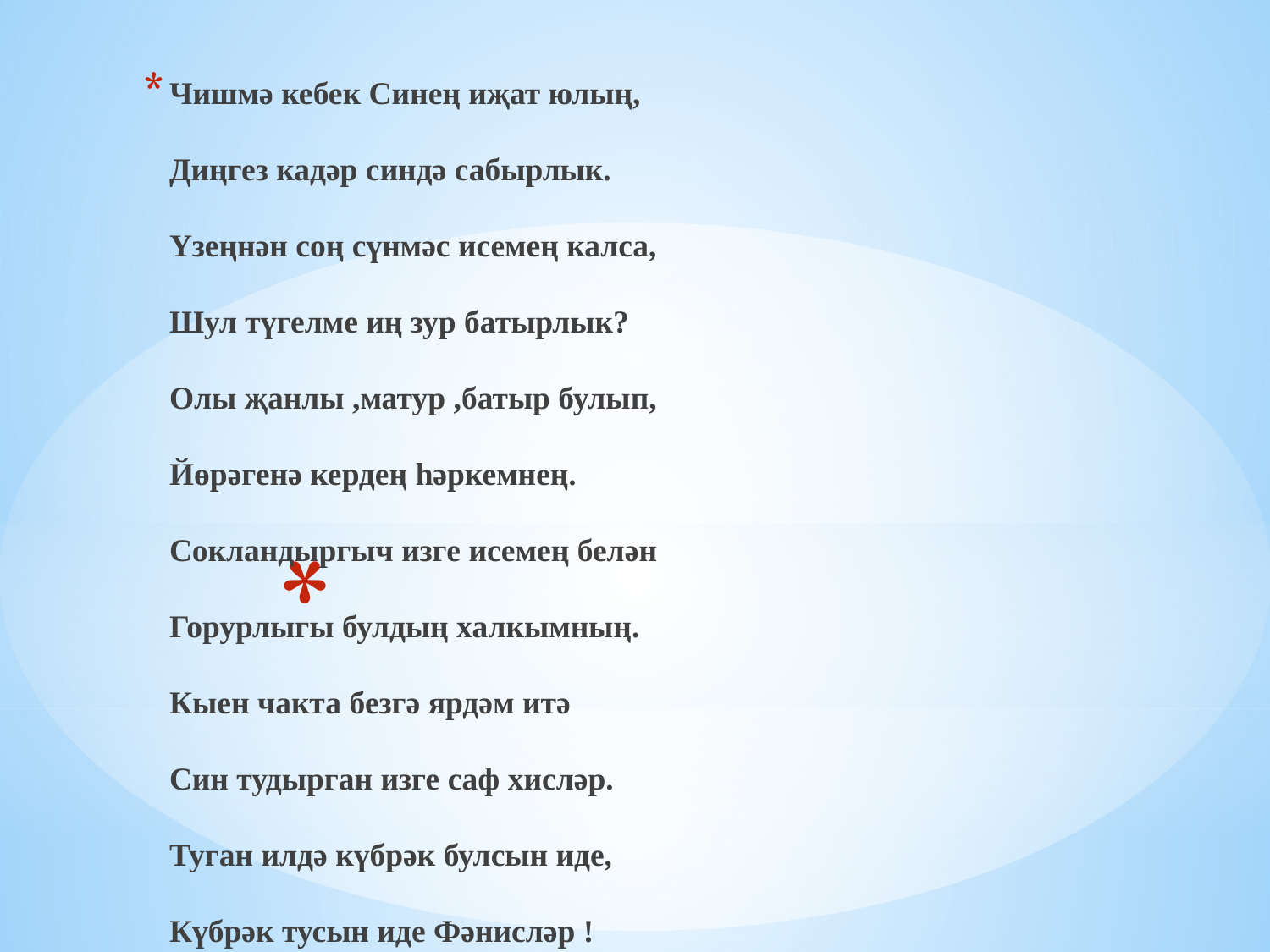

Чишмә кебек Синең иҗат юлың,
Диңгез кадәр синдә сабырлык.
Үзеңнән соң сүнмәс исемең калса,
Шул түгелме иң зур батырлык?
Олы җанлы ,матур ,батыр булып,
Йөрәгенә кердең һәркемнең.
Сокландыргыч изге исемең белән
Горурлыгы булдың халкымның.
Кыен чакта безгә ярдәм итә
Син тудырган изге саф хисләр.
Туган илдә күбрәк булсын иде,
Күбрәк тусын иде Фәнисләр !

#